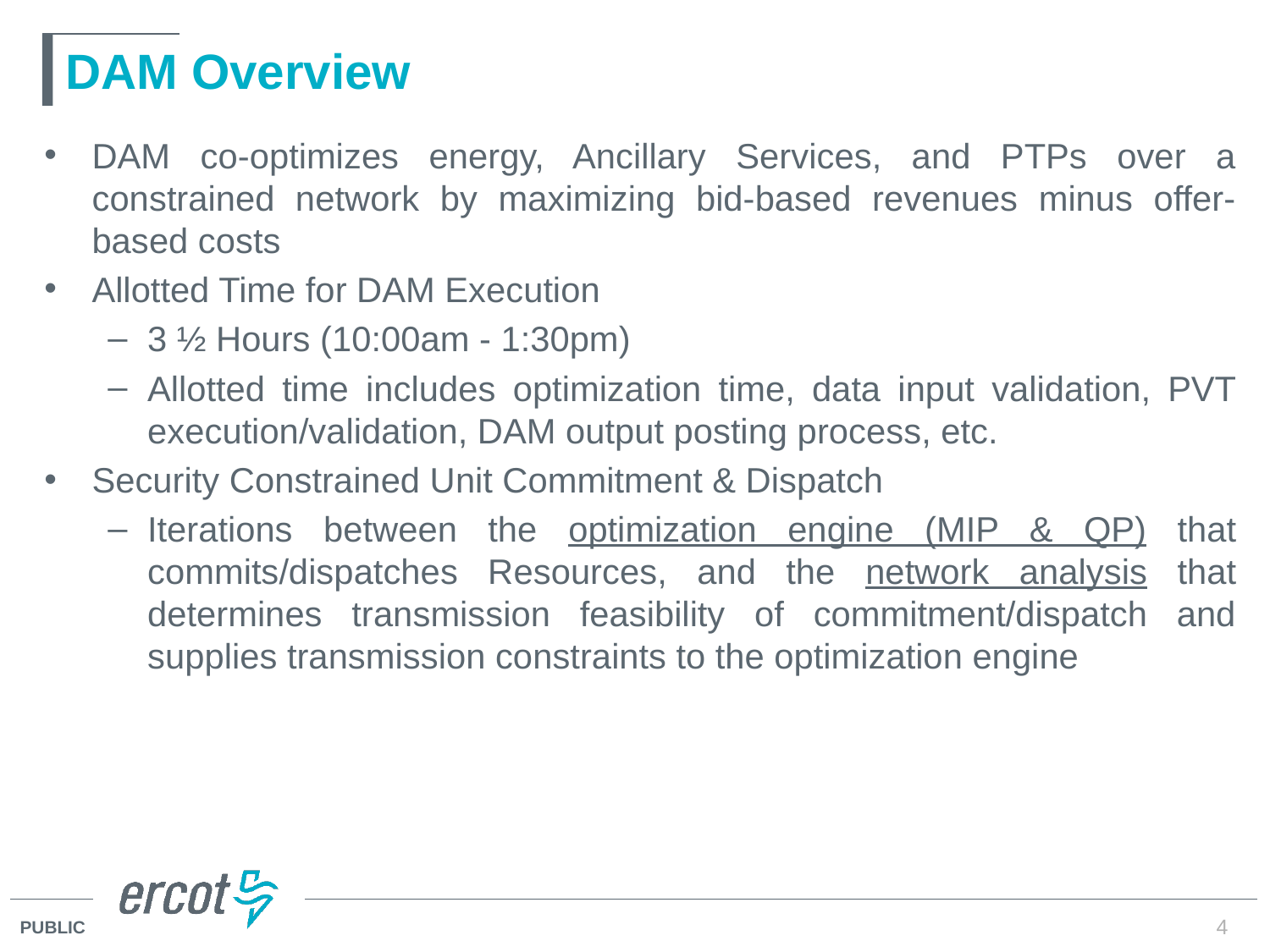

# DAM Overview
DAM co-optimizes energy, Ancillary Services, and PTPs over a constrained network by maximizing bid-based revenues minus offer-based costs
Allotted Time for DAM Execution
3 ½ Hours (10:00am - 1:30pm)
Allotted time includes optimization time, data input validation, PVT execution/validation, DAM output posting process, etc.
Security Constrained Unit Commitment & Dispatch
Iterations between the optimization engine (MIP & QP) that commits/dispatches Resources, and the network analysis that determines transmission feasibility of commitment/dispatch and supplies transmission constraints to the optimization engine

4